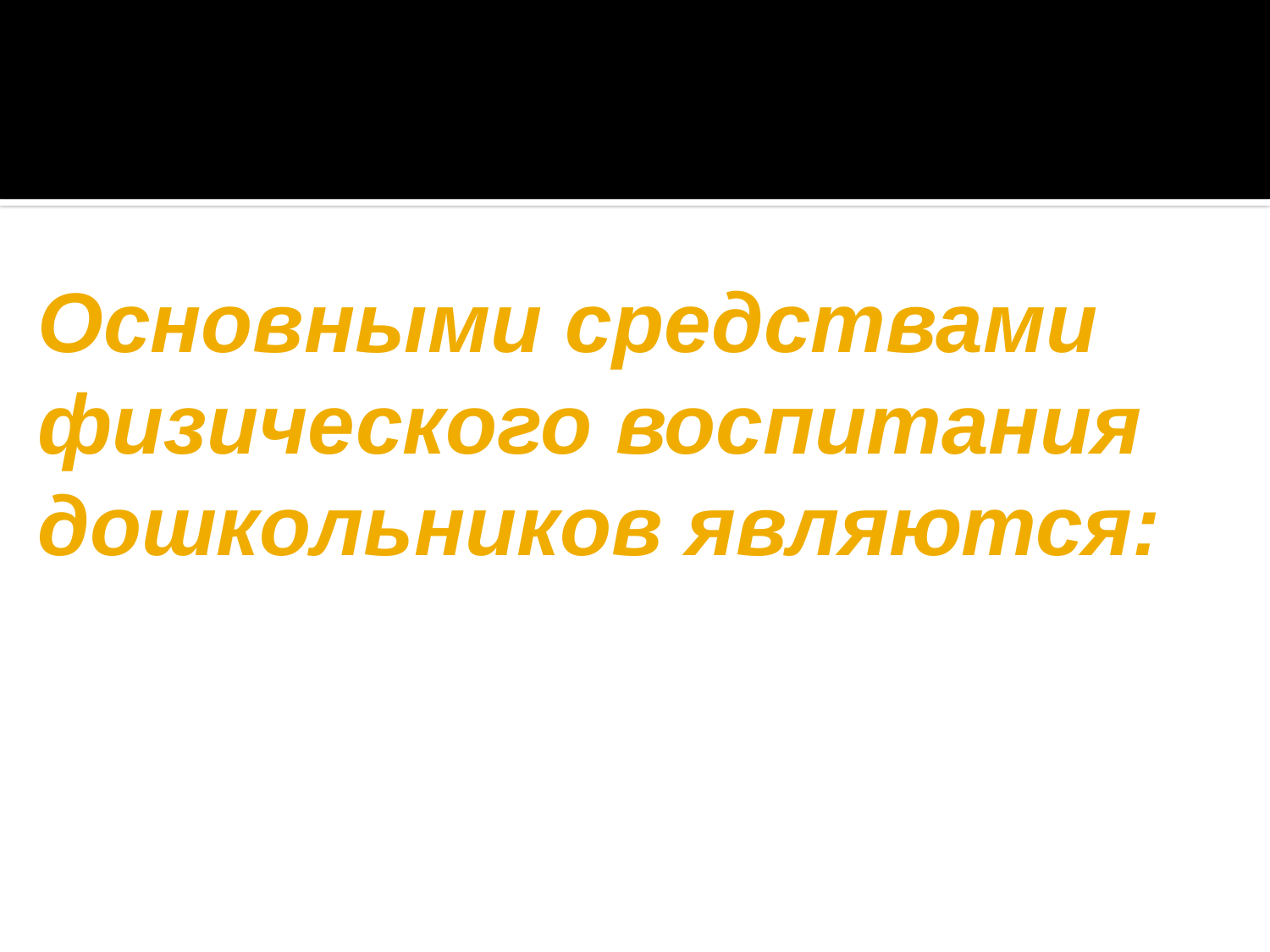

# Основными средствами физического воспитания дошкольников являются: